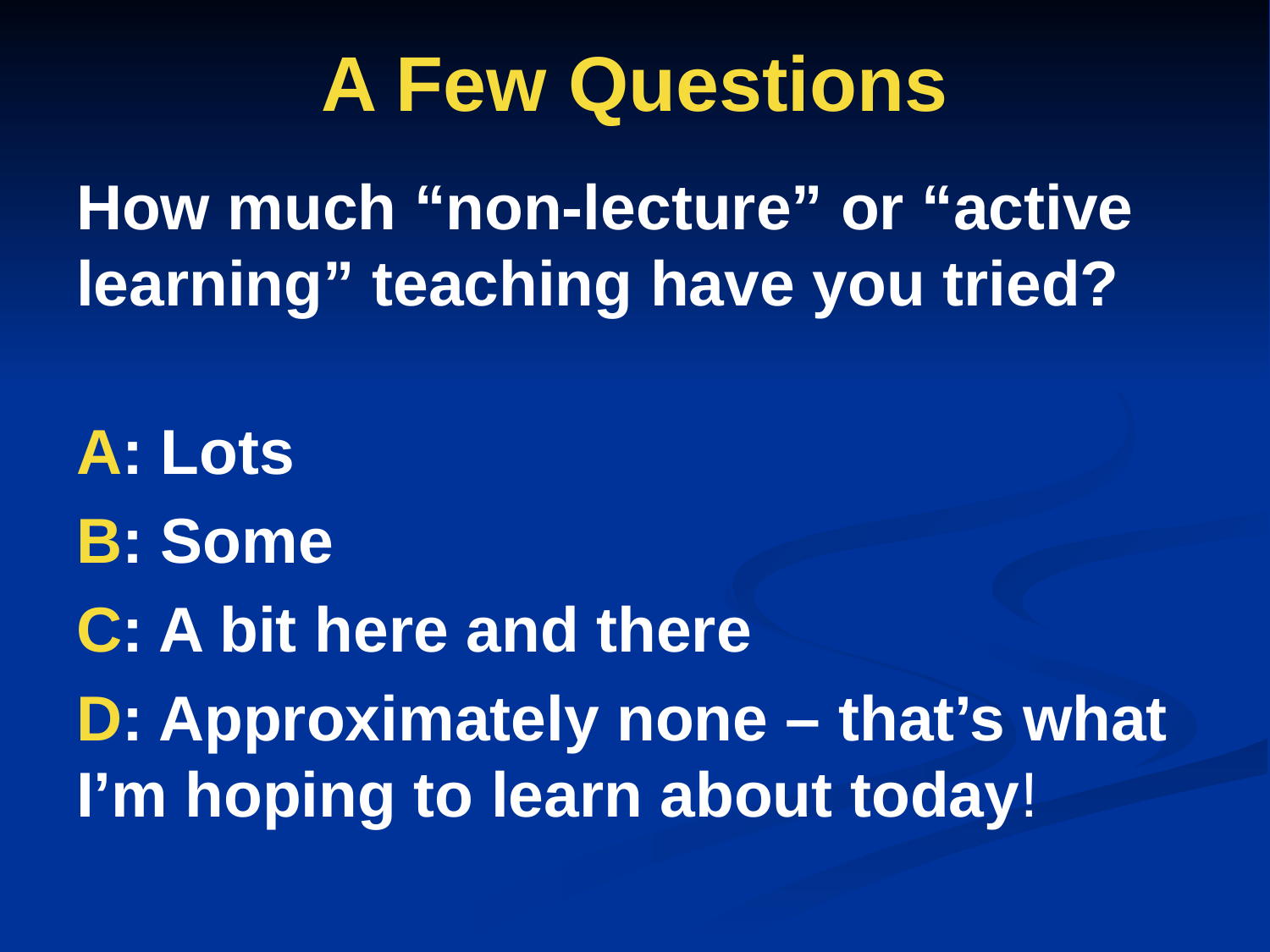

# A Few Questions
How much “non-lecture” or “active learning” teaching have you tried?​

A: Lots​
B: Some​
C: A bit here and there​
D: Approximately none – that’s what I’m hoping to learn about today​!